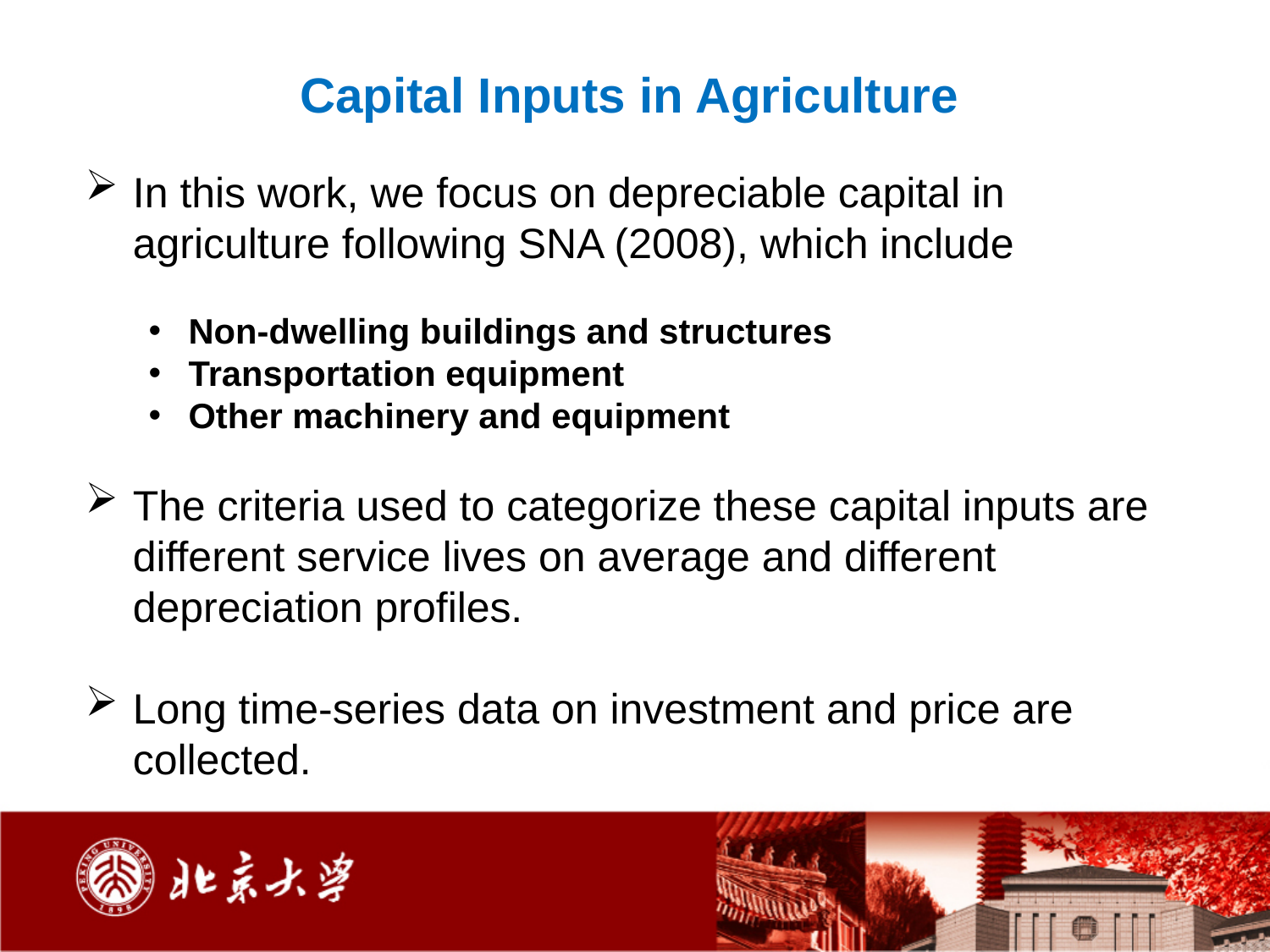

Capital Inputs in Agriculture
In this work, we focus on depreciable capital in agriculture following SNA (2008), which include

Non-dwelling buildings and structures
Transportation equipment
Other machinery and equipment

The criteria used to categorize these capital inputs are different service lives on average and different depreciation profiles.

Long time-series data on investment and price are collected.